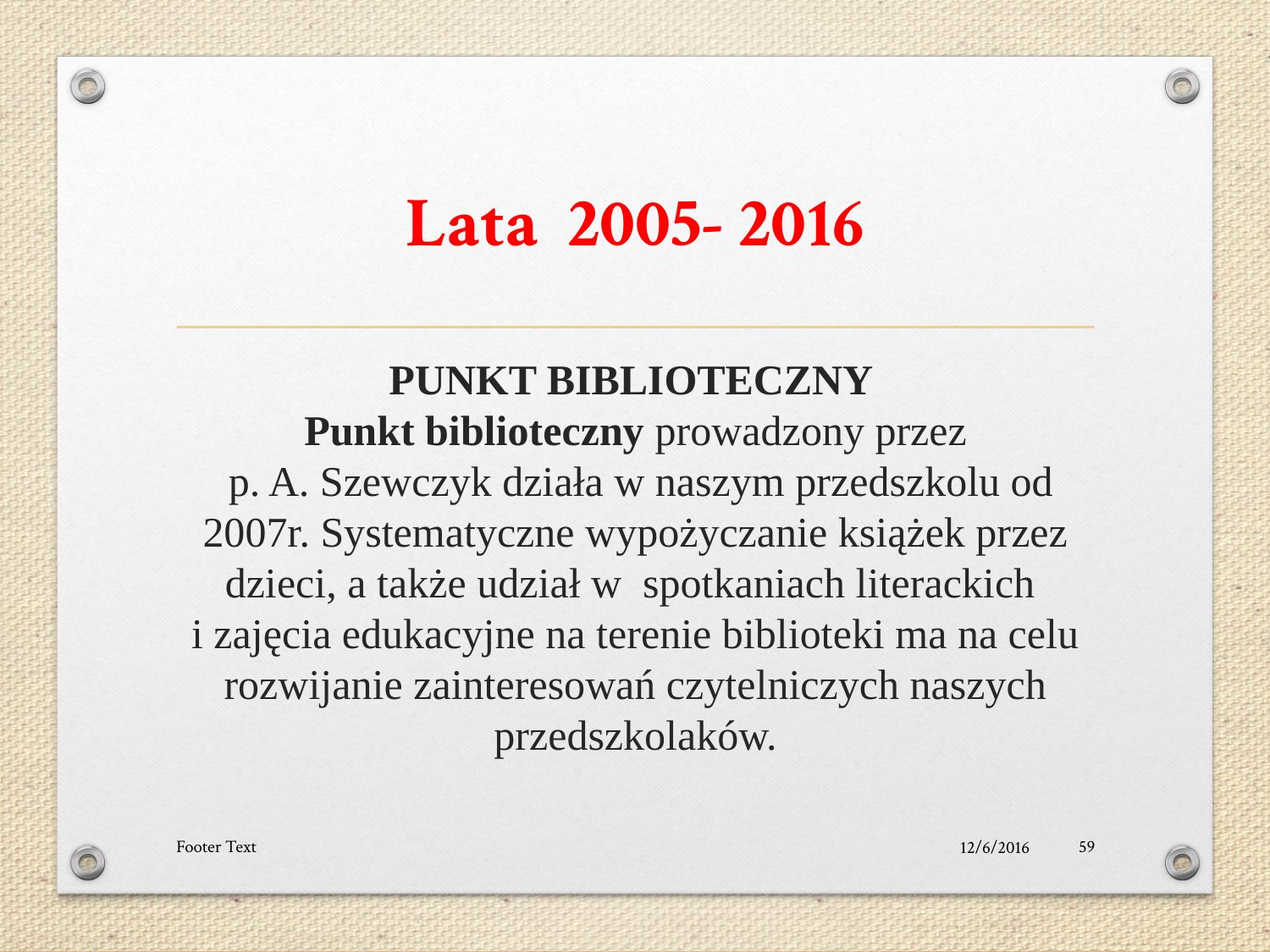

# Lata  2005- 2016
PUNKT BIBLIOTECZNY
Punkt biblioteczny prowadzony przez
 p. A. Szewczyk działa w naszym przedszkolu od 2007r. Systematyczne wypożyczanie książek przez dzieci, a także udział w  spotkaniach literackich
i zajęcia edukacyjne na terenie biblioteki ma na celu rozwijanie zainteresowań czytelniczych naszych przedszkolaków.
Footer Text
12/6/2016
59